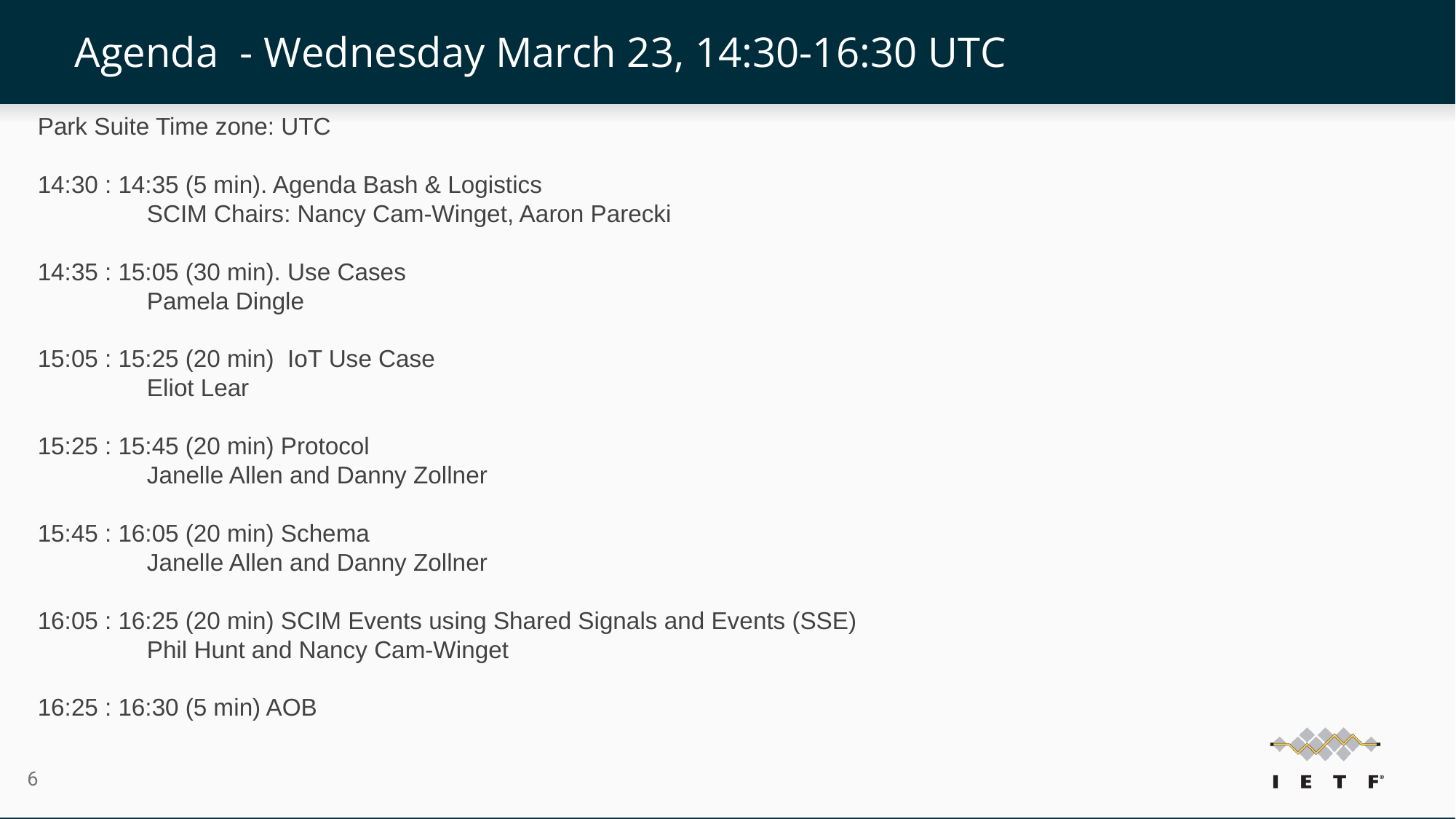

# Agenda  - Wednesday March 23, 14:30-16:30 UTC
Park Suite Time zone: UTC

14:30 : 14:35 (5 min). Agenda Bash & Logistics
	SCIM Chairs: Nancy Cam-Winget, Aaron Parecki

14:35 : 15:05 (30 min). Use Cases
	Pamela Dingle

15:05 : 15:25 (20 min)  IoT Use Case
	Eliot Lear

15:25 : 15:45 (20 min) Protocol
	Janelle Allen and Danny Zollner

15:45 : 16:05 (20 min) Schema
	Janelle Allen and Danny Zollner

16:05 : 16:25 (20 min) SCIM Events using Shared Signals and Events (SSE)
	Phil Hunt and Nancy Cam-Winget

16:25 : 16:30 (5 min) AOB
6